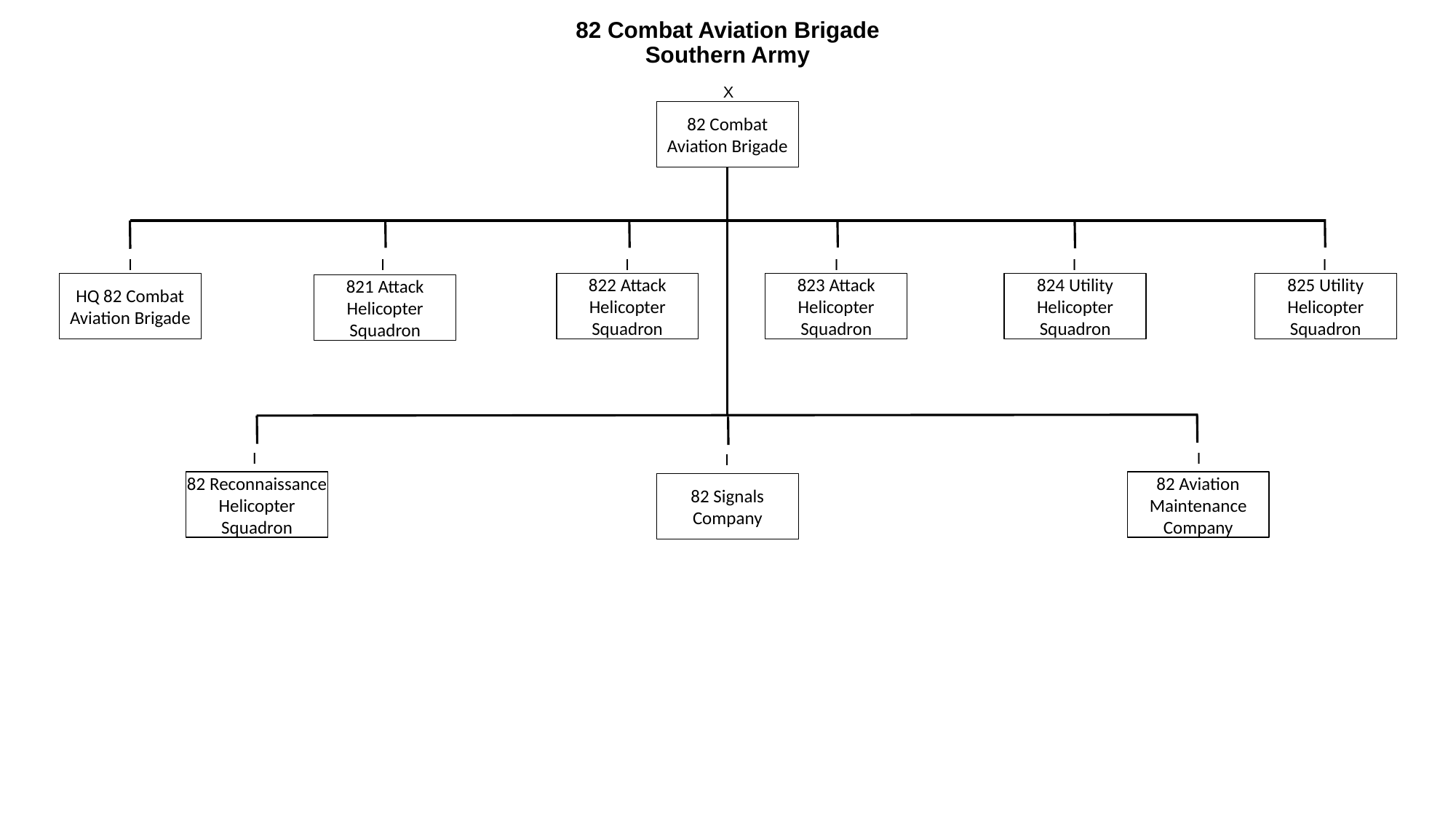

# 82 Combat Aviation Brigade Southern Army
X
82 Combat Aviation Brigade
I
I
I
I
I
I
HQ 82 Combat Aviation Brigade
822 Attack Helicopter Squadron
823 Attack Helicopter Squadron
824 Utility Helicopter Squadron
825 Utility Helicopter Squadron
821 Attack Helicopter Squadron
I
I
I
82 Reconnaissance Helicopter Squadron
82 Aviation Maintenance Company
82 Signals Company